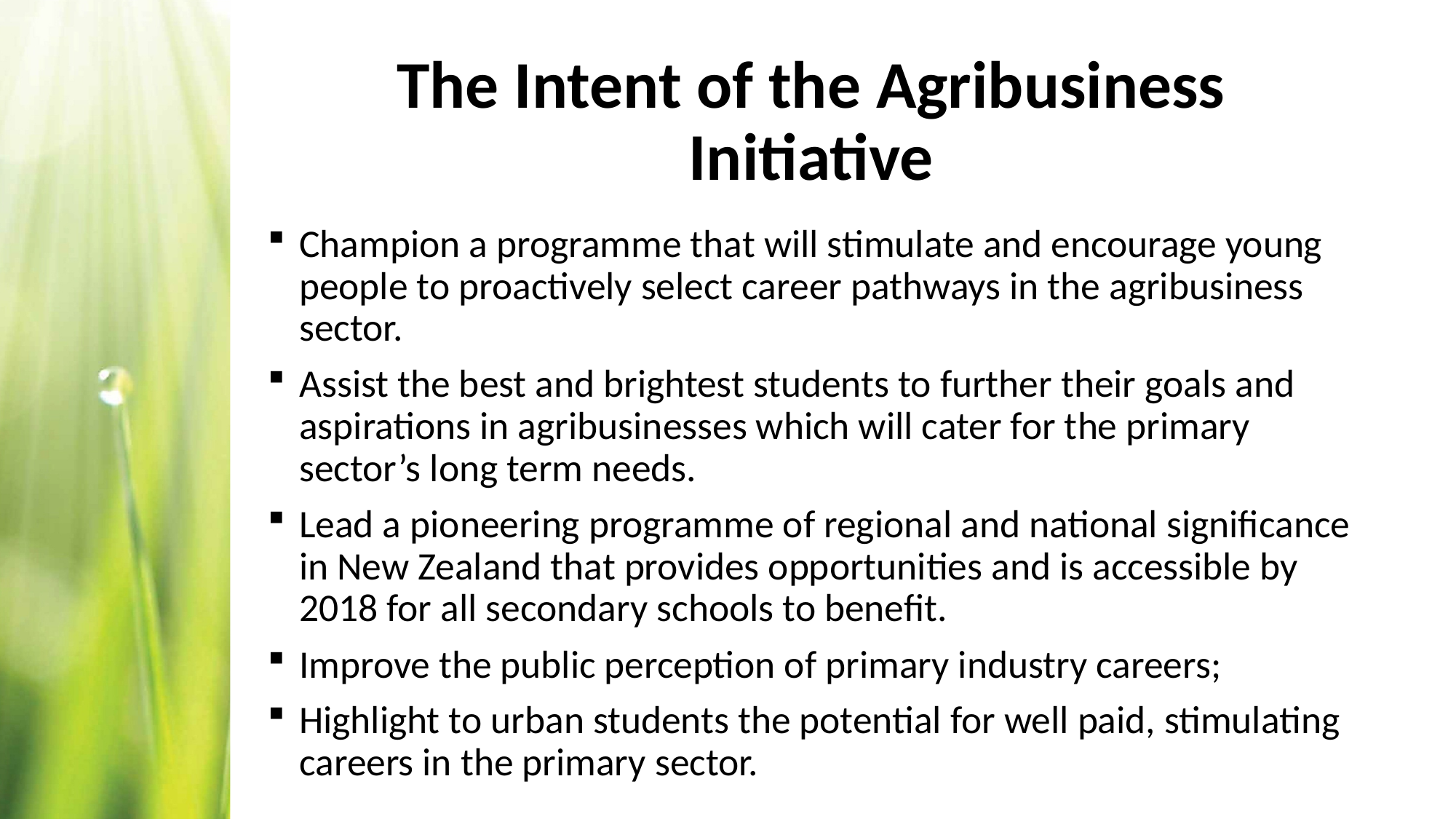

# The Intent of the Agribusiness Initiative
Champion a programme that will stimulate and encourage young people to proactively select career pathways in the agribusiness sector.
Assist the best and brightest students to further their goals and aspirations in agribusinesses which will cater for the primary sector’s long term needs.
Lead a pioneering programme of regional and national significance in New Zealand that provides opportunities and is accessible by 2018 for all secondary schools to benefit.
Improve the public perception of primary industry careers;
Highlight to urban students the potential for well paid, stimulating careers in the primary sector.